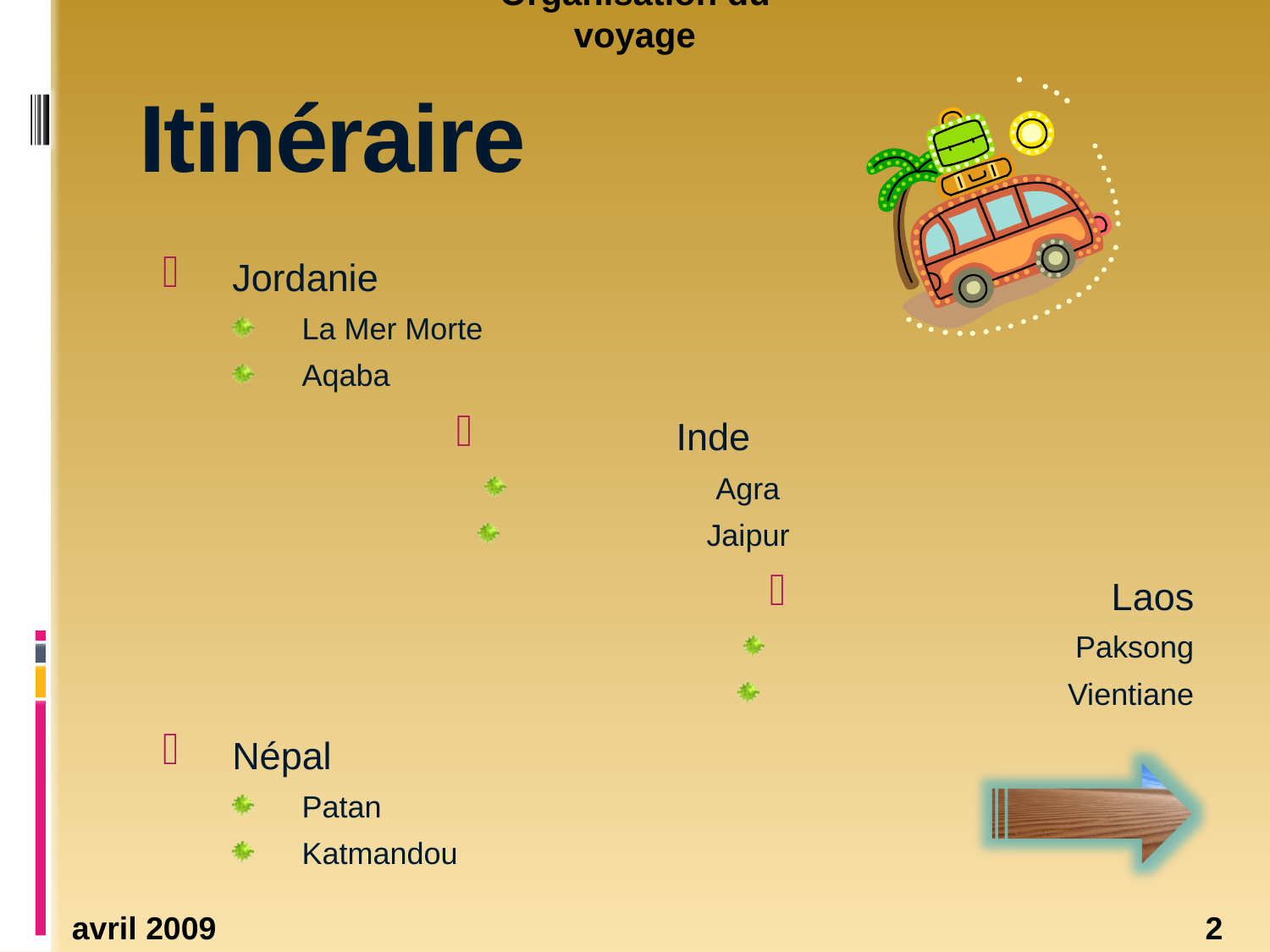

Organisation du voyage
# Itinéraire

Jordanie
La Mer Morte
Aqaba
Inde
Agra
Jaipur
Laos
Paksong
Vientiane
Népal
Patan
Katmandou

2
avril 2009